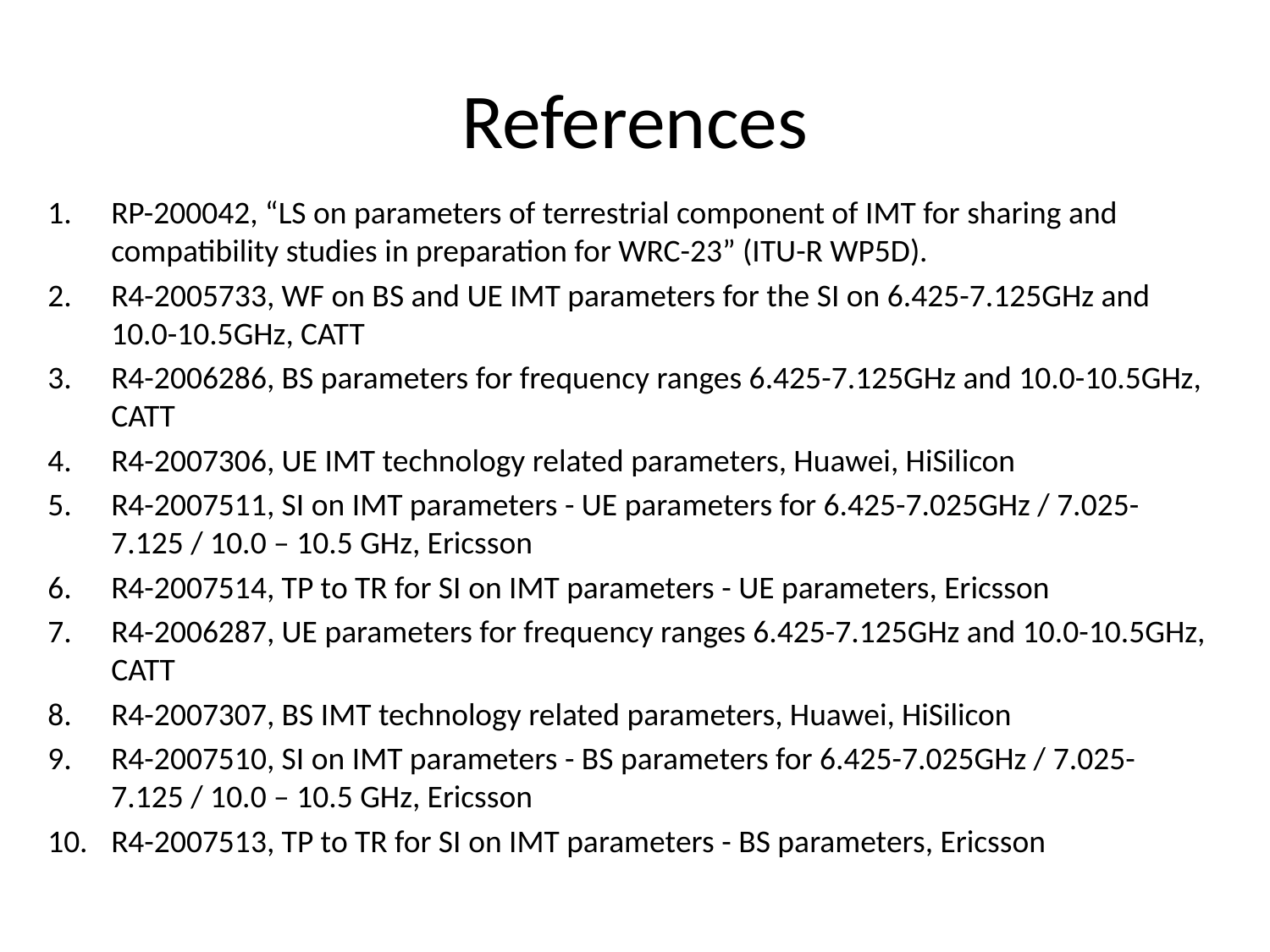

# References
RP-200042, “LS on parameters of terrestrial component of IMT for sharing and compatibility studies in preparation for WRC-23” (ITU-R WP5D).
R4-2005733, WF on BS and UE IMT parameters for the SI on 6.425-7.125GHz and 10.0-10.5GHz, CATT
R4-2006286, BS parameters for frequency ranges 6.425-7.125GHz and 10.0-10.5GHz, CATT
R4-2007306, UE IMT technology related parameters, Huawei, HiSilicon
R4-2007511, SI on IMT parameters - UE parameters for 6.425-7.025GHz / 7.025-7.125 / 10.0 – 10.5 GHz, Ericsson
R4-2007514, TP to TR for SI on IMT parameters - UE parameters, Ericsson
R4-2006287, UE parameters for frequency ranges 6.425-7.125GHz and 10.0-10.5GHz, CATT
R4-2007307, BS IMT technology related parameters, Huawei, HiSilicon
R4-2007510, SI on IMT parameters - BS parameters for 6.425-7.025GHz / 7.025-7.125 / 10.0 – 10.5 GHz, Ericsson
R4-2007513, TP to TR for SI on IMT parameters - BS parameters, Ericsson